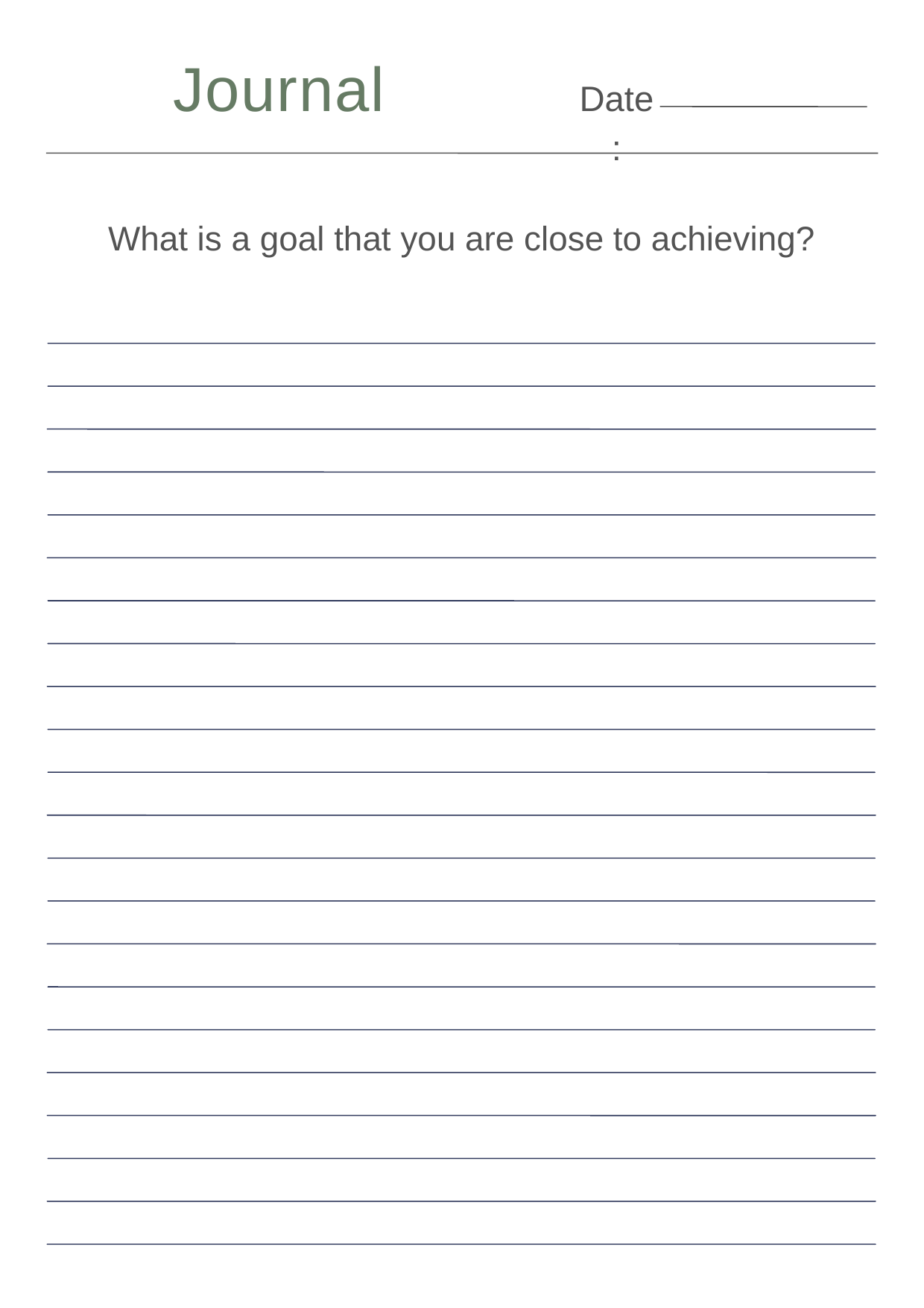

Journal
Date:

What is a goal that you are close to achieving?